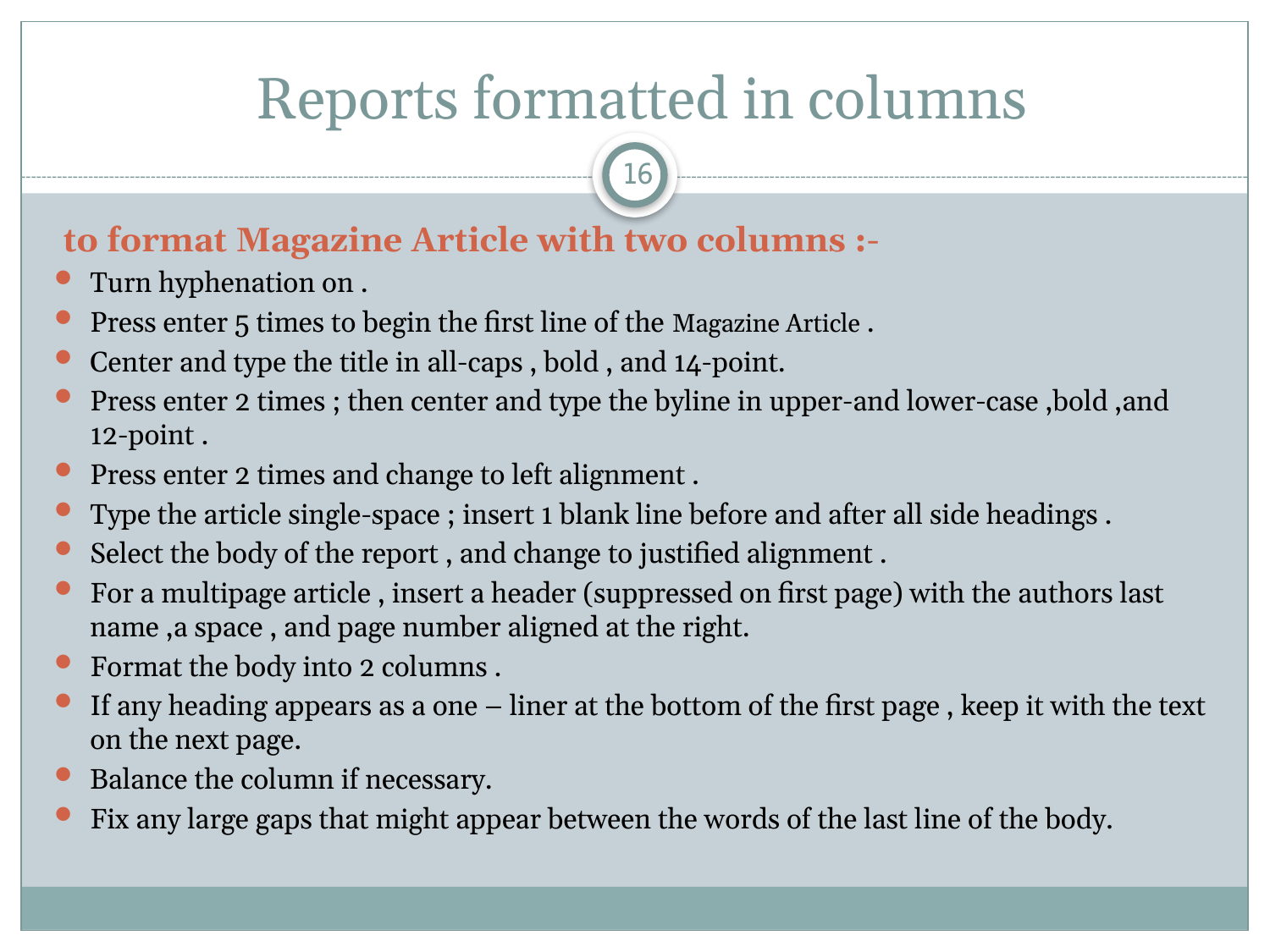

# Reports formatted in columns
16
 to format Magazine Article with two columns :-
Turn hyphenation on .
Press enter 5 times to begin the first line of the Magazine Article .
Center and type the title in all-caps , bold , and 14-point.
Press enter 2 times ; then center and type the byline in upper-and lower-case ,bold ,and 12-point .
Press enter 2 times and change to left alignment .
Type the article single-space ; insert 1 blank line before and after all side headings .
Select the body of the report , and change to justified alignment .
For a multipage article , insert a header (suppressed on first page) with the authors last name ,a space , and page number aligned at the right.
Format the body into 2 columns .
If any heading appears as a one – liner at the bottom of the first page , keep it with the text on the next page.
Balance the column if necessary.
Fix any large gaps that might appear between the words of the last line of the body.